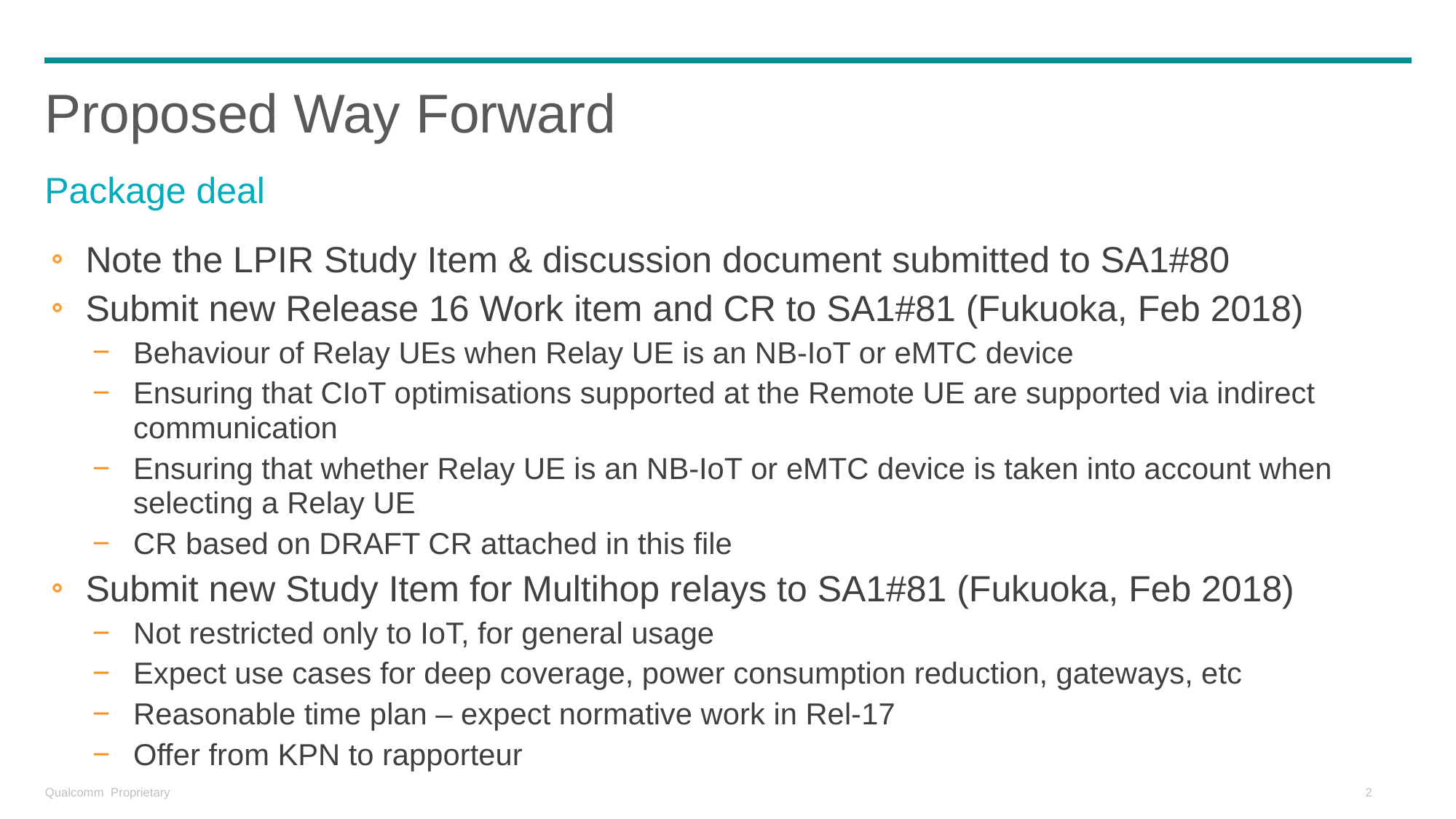

# Proposed Way Forward
Package deal
Note the LPIR Study Item & discussion document submitted to SA1#80
Submit new Release 16 Work item and CR to SA1#81 (Fukuoka, Feb 2018)
Behaviour of Relay UEs when Relay UE is an NB-IoT or eMTC device
Ensuring that CIoT optimisations supported at the Remote UE are supported via indirect communication
Ensuring that whether Relay UE is an NB-IoT or eMTC device is taken into account when selecting a Relay UE
CR based on DRAFT CR attached in this file
Submit new Study Item for Multihop relays to SA1#81 (Fukuoka, Feb 2018)
Not restricted only to IoT, for general usage
Expect use cases for deep coverage, power consumption reduction, gateways, etc
Reasonable time plan – expect normative work in Rel-17
Offer from KPN to rapporteur